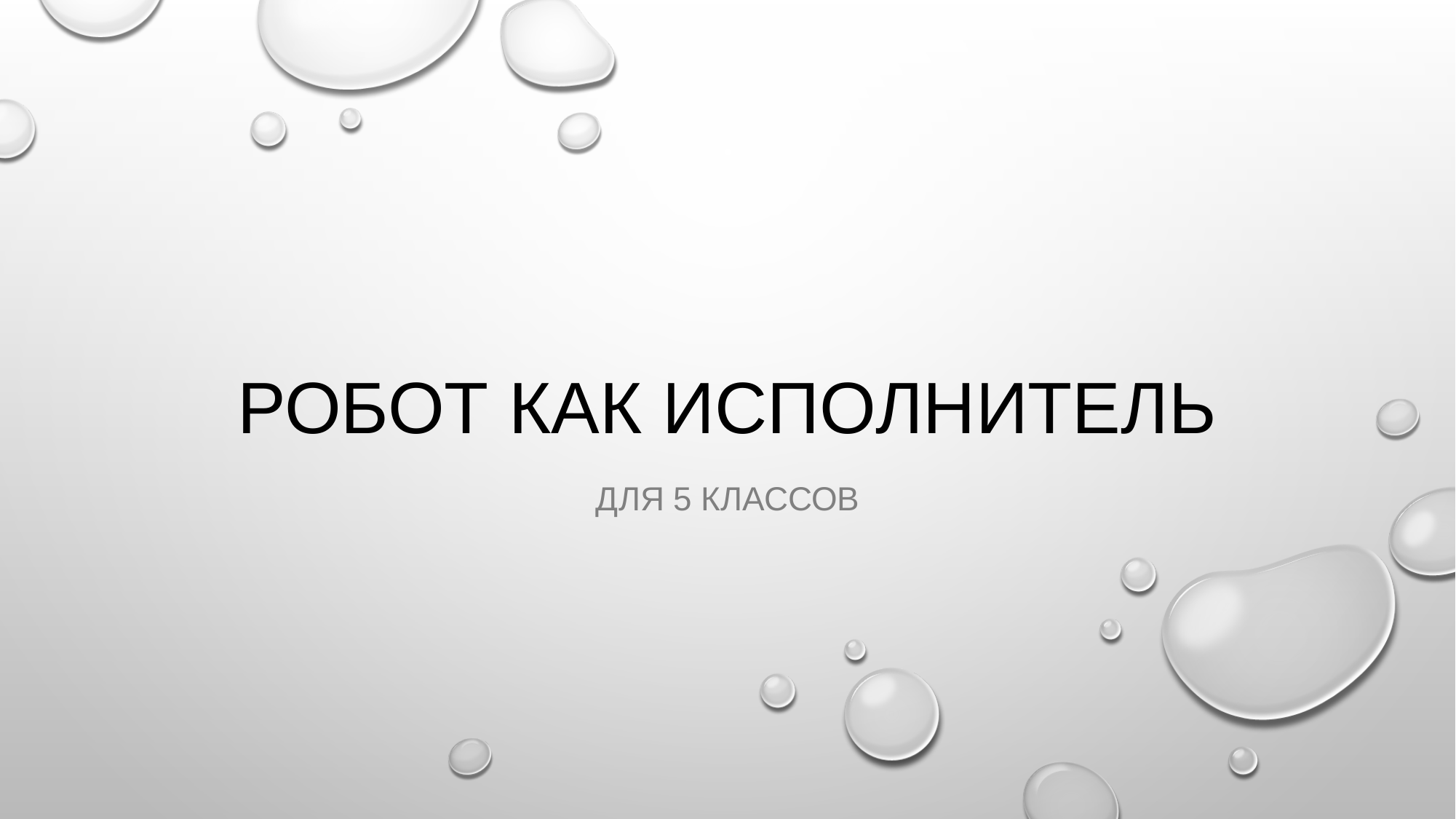

# Робот как исполнитель
Для 5 классов